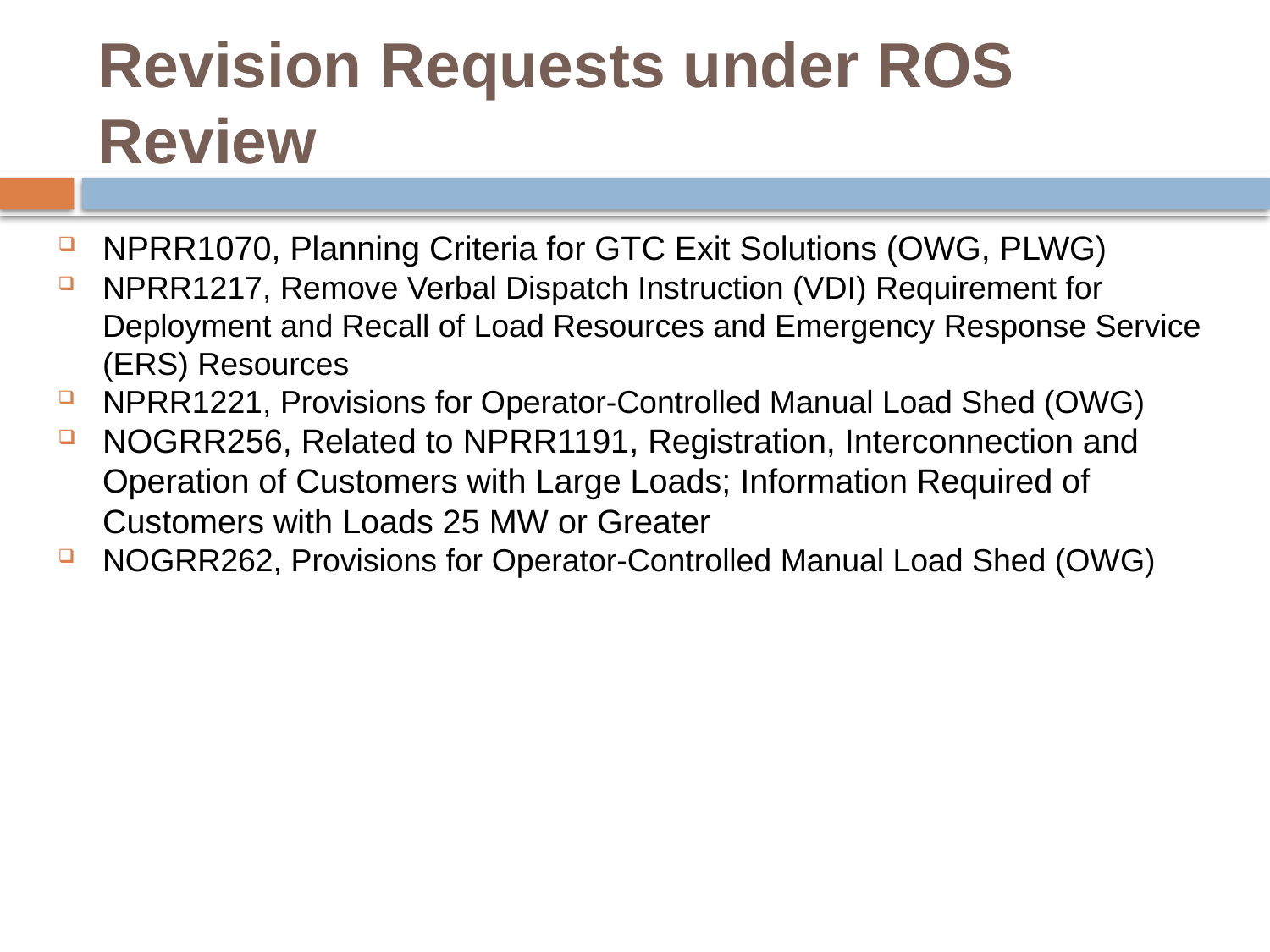

# Revision Requests under ROS Review
NPRR1070, Planning Criteria for GTC Exit Solutions (OWG, PLWG)
NPRR1217, Remove Verbal Dispatch Instruction (VDI) Requirement for Deployment and Recall of Load Resources and Emergency Response Service (ERS) Resources
NPRR1221, Provisions for Operator-Controlled Manual Load Shed (OWG)
NOGRR256, Related to NPRR1191, Registration, Interconnection and Operation of Customers with Large Loads; Information Required of Customers with Loads 25 MW or Greater
NOGRR262, Provisions for Operator-Controlled Manual Load Shed (OWG)